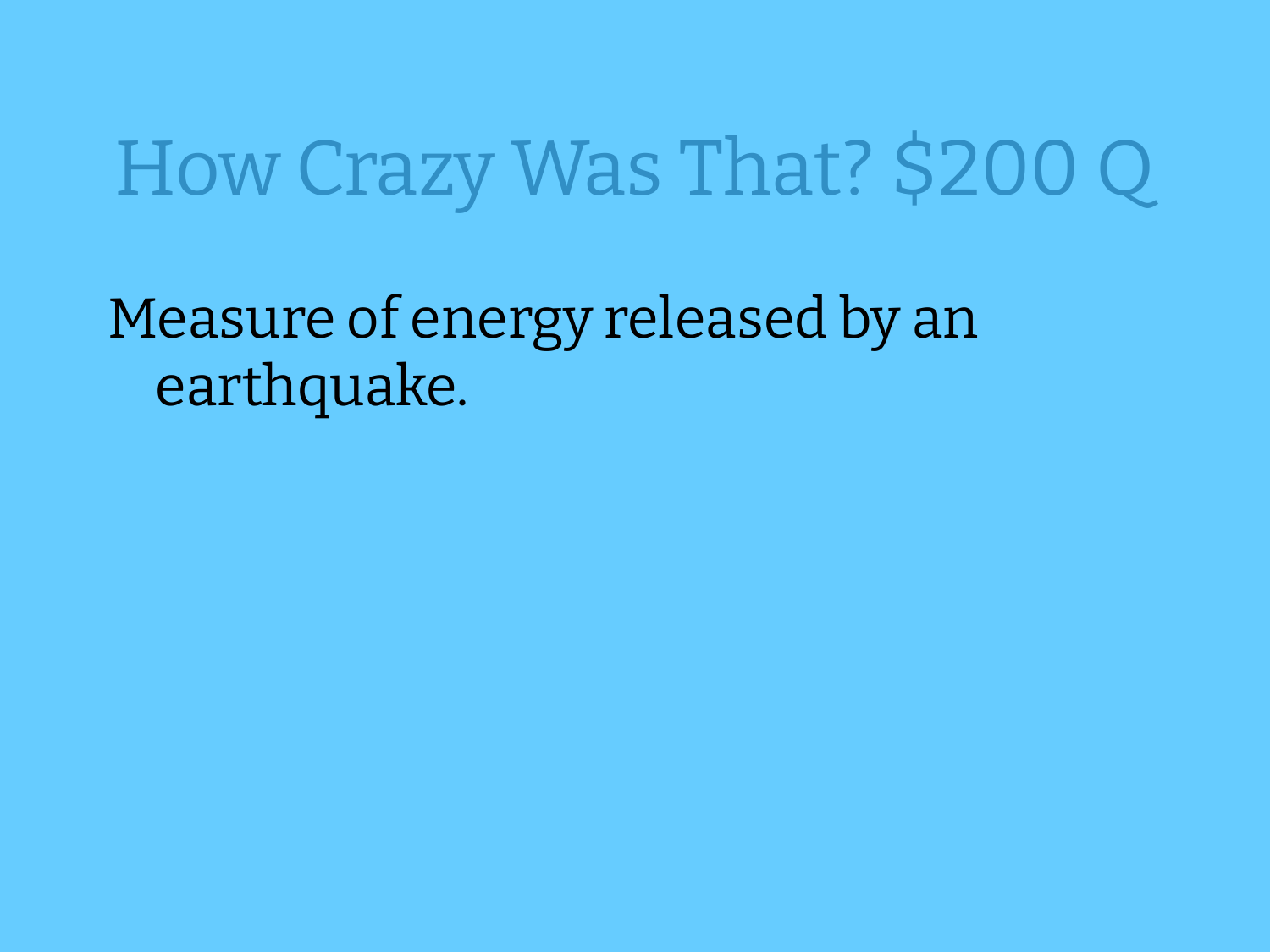

# How Crazy Was That? $200 Q
Measure of energy released by an earthquake.